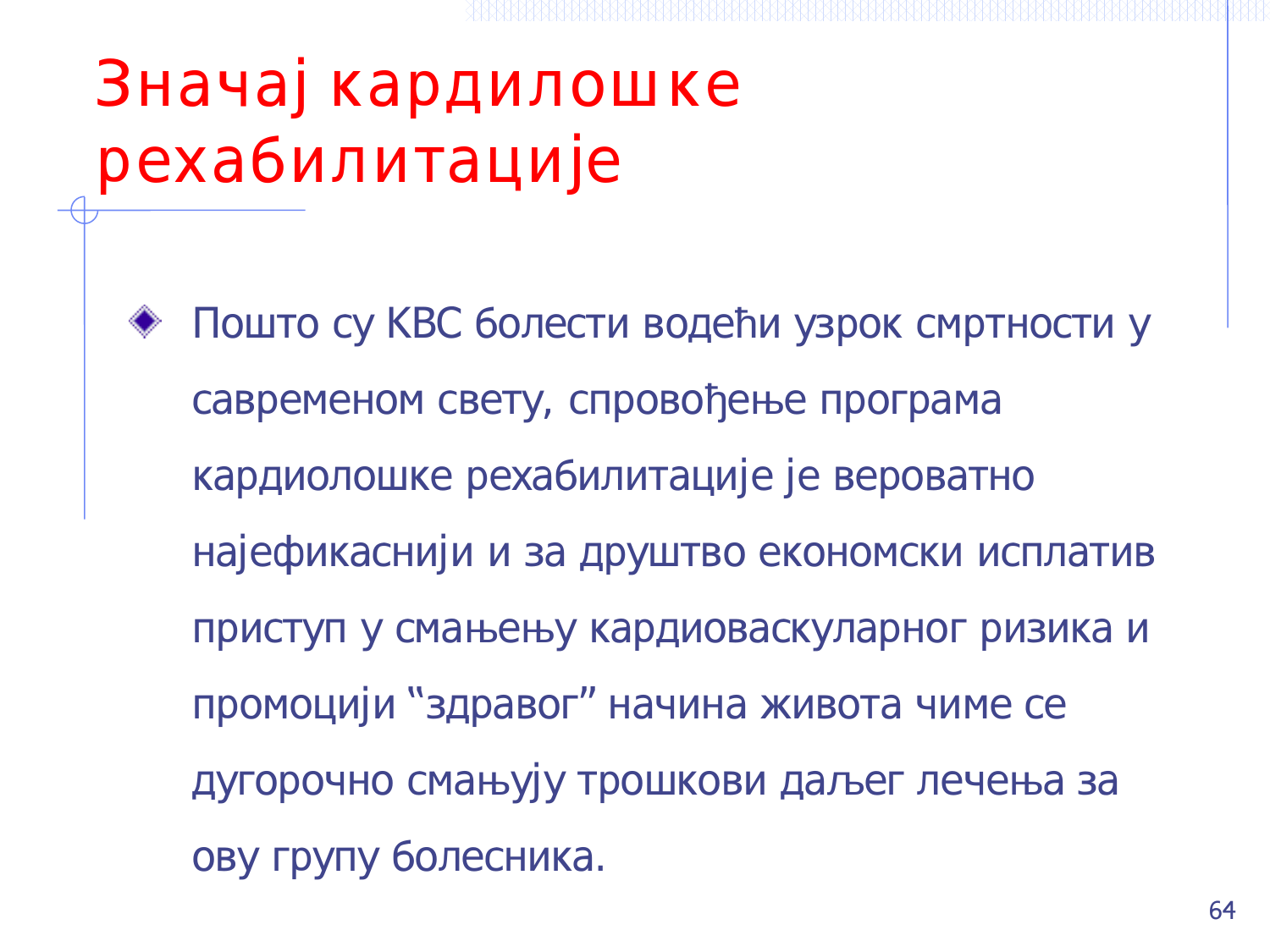

# Значај кардилошке рехабилитације
Пошто су КВС болести водећи узрок смртности у савременом свету, спровођење програма кардиолошке рехабилитације је вероватно најефикаснији и за друштво економски исплатив приступ у смањењу кардиоваскуларног ризика и промоцији “здравог” начина живота чиме се дугорочно смањују трошкови даљег лечења за ову групу болесника.
64